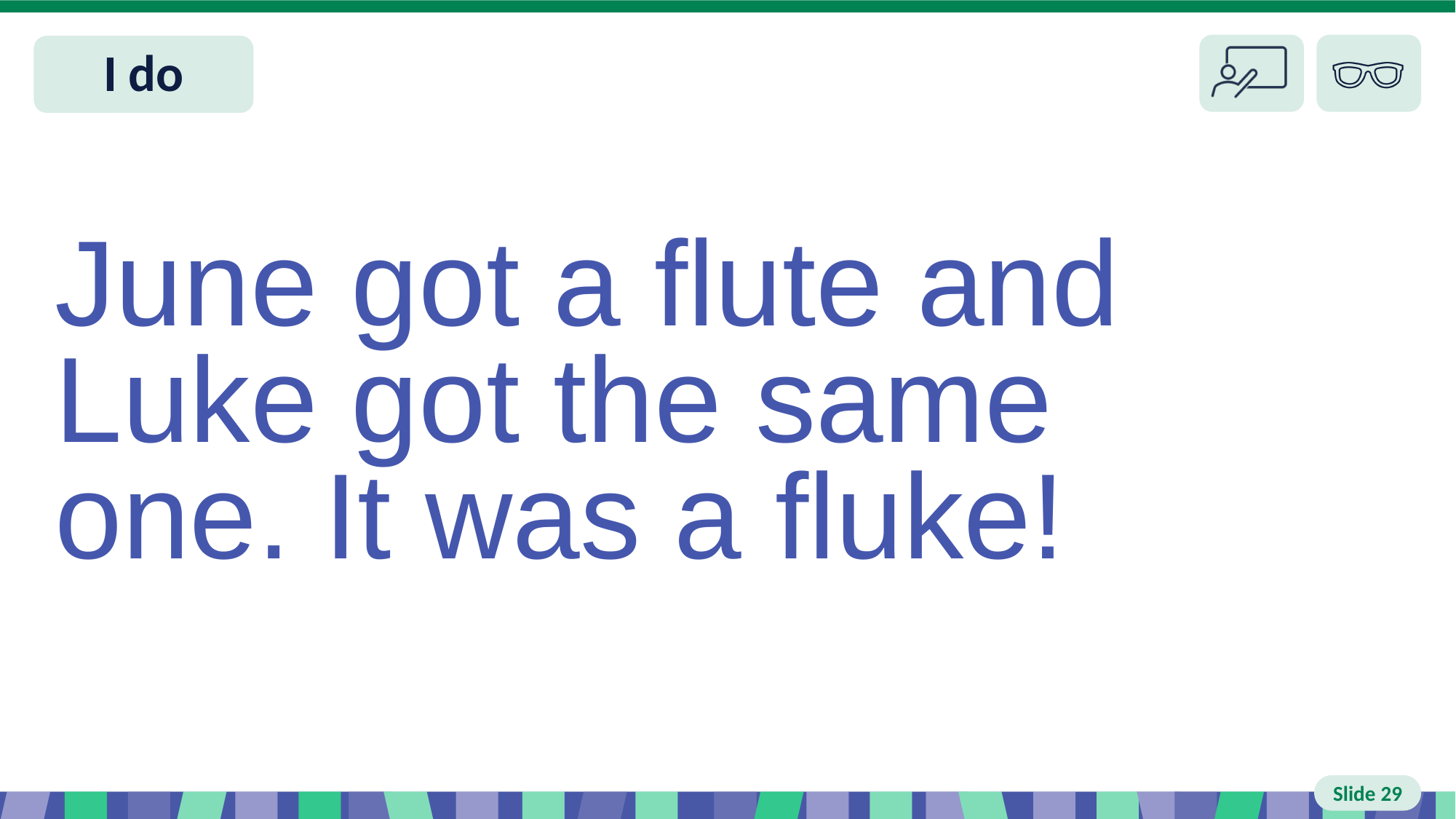

# Slide 29 I do
June got a flute and Luke got the same one. It was a fluke!